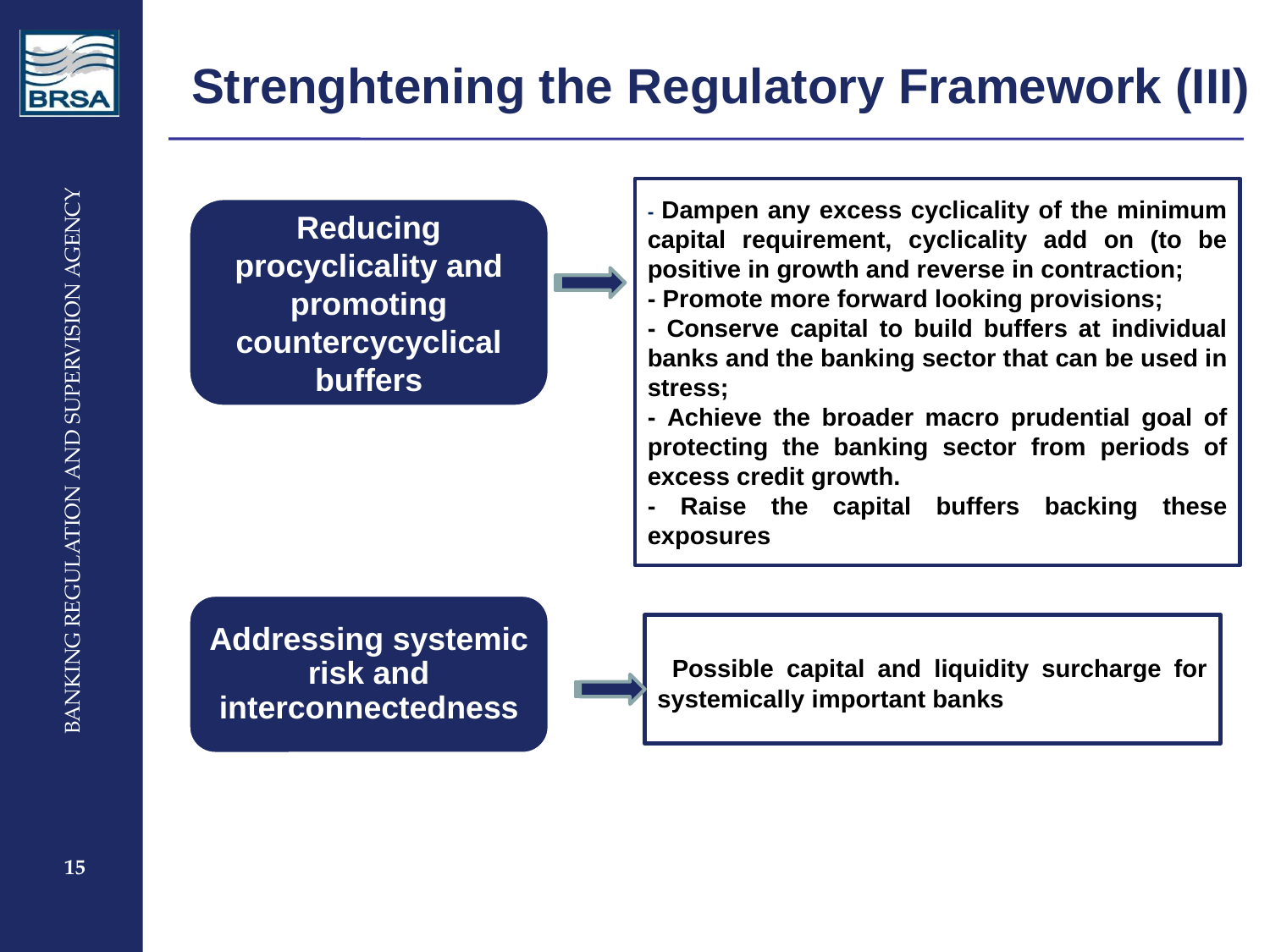

# Strenghtening the Regulatory Framework (III)

- Dampen any excess cyclicality of the minimum capital requirement, cyclicality add on (to be positive in growth and reverse in contraction;
- Promote more forward looking provisions;
- Conserve capital to build buffers at individual banks and the banking sector that can be used in stress;
- Achieve the broader macro prudential goal of protecting the banking sector from periods of excess credit growth.
- Raise the capital buffers backing these exposures

Reducing procyclicality and promoting countercycyclical buffers

Addressing systemic risk and interconnectedness
 Possible capital and liquidity surcharge for systemically important banks